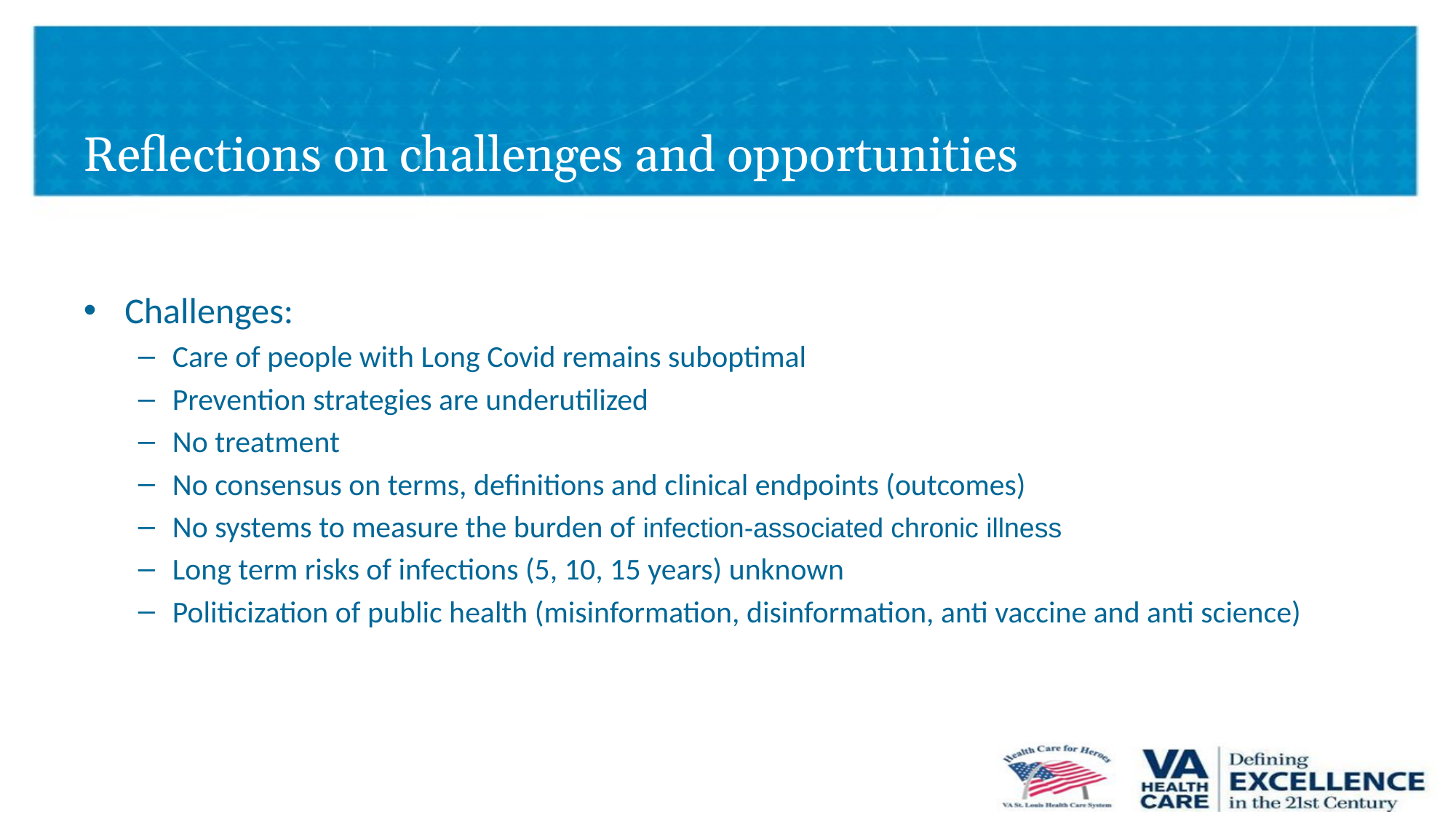

# Reflections on challenges and opportunities

Challenges:
Care of people with Long Covid remains suboptimal
Prevention strategies are underutilized
No treatment
No consensus on terms, definitions and clinical endpoints (outcomes)
No systems to measure the burden of infection-associated chronic illness
Long term risks of infections (5, 10, 15 years) unknown
Politicization of public health (misinformation, disinformation, anti vaccine and anti science)